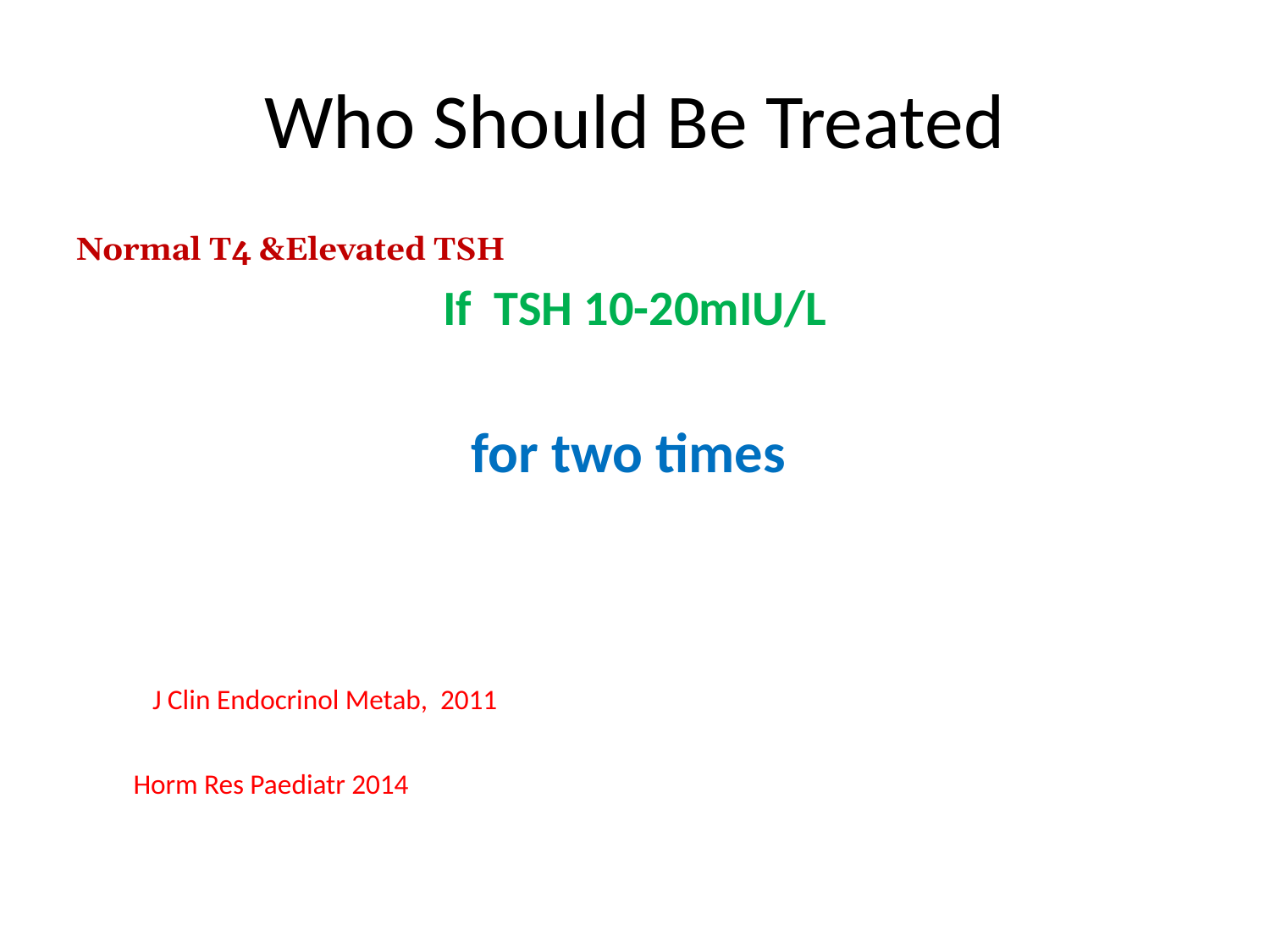

# Who Should Be Treated
Normal T4 &Elevated TSH
If  TSH 10-20mIU/L

for two times

      J Clin Endocrinol Metab,  2011

         Horm Res Paediatr 2014